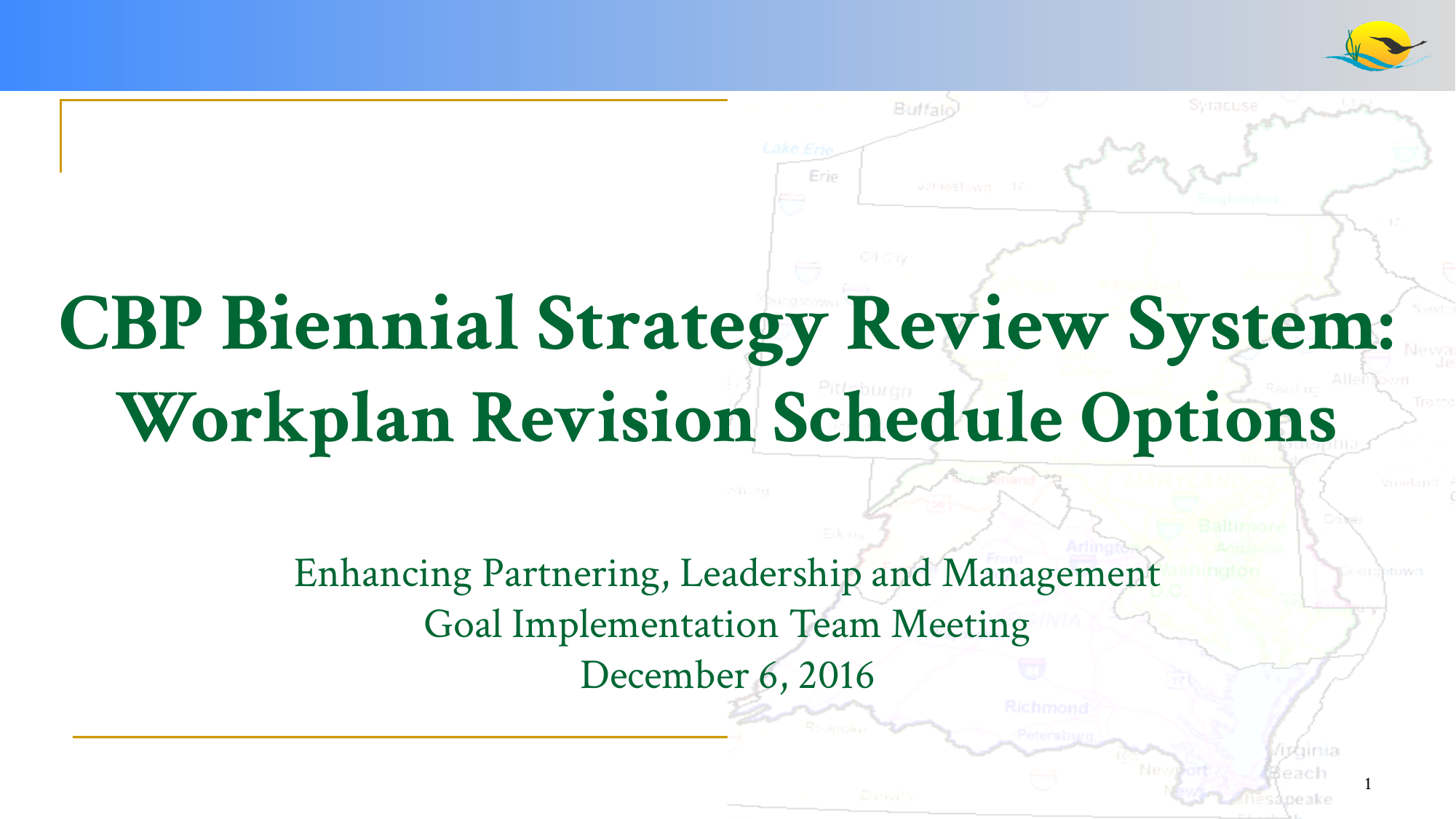

CBP Biennial Strategy Review System:
Workplan Revision Schedule Options
Enhancing Partnering, Leadership and Management
Goal Implementation Team Meeting
December 6, 2016
1